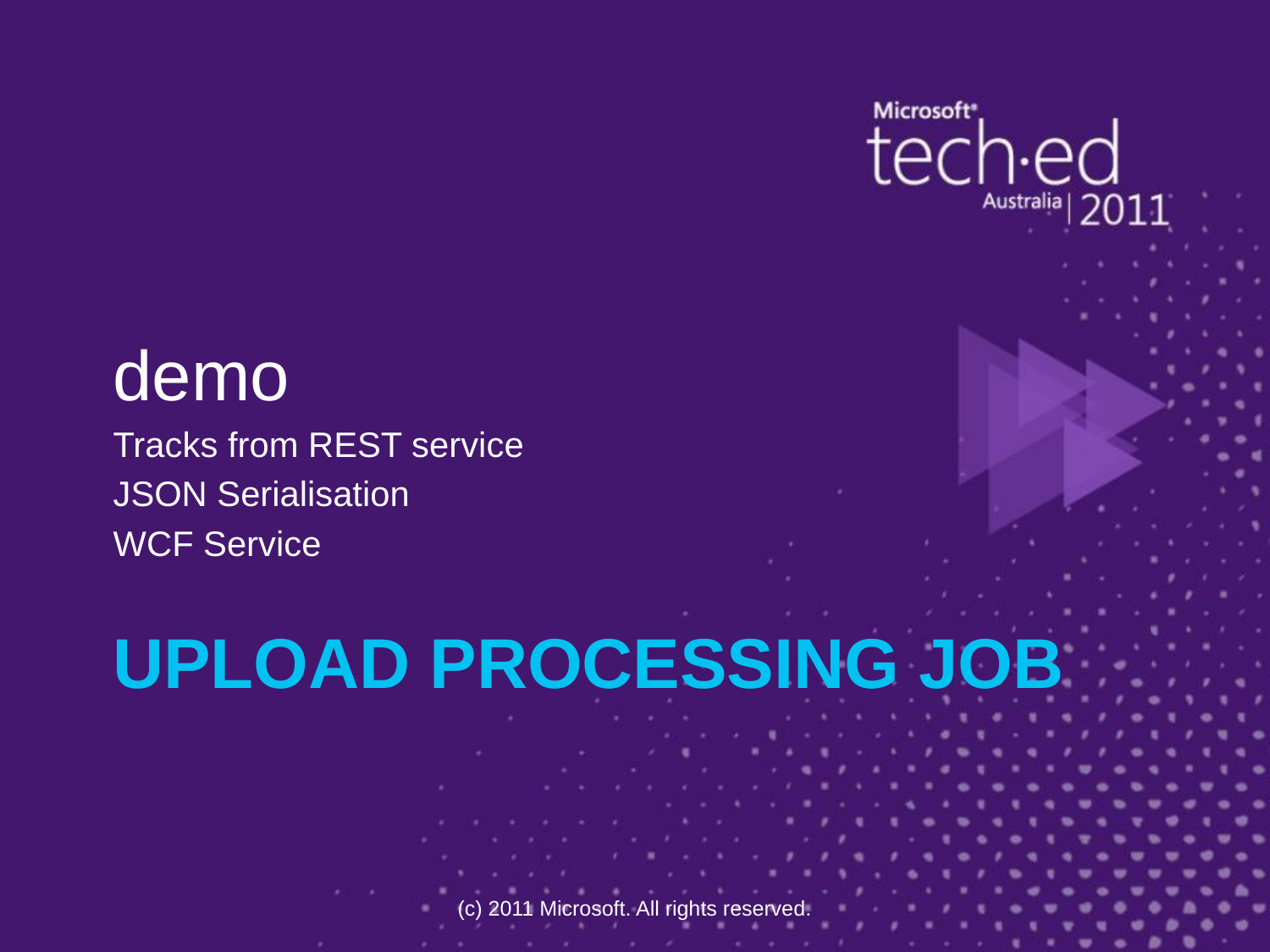

demo
Tracks from REST service
JSON Serialisation
WCF Service
# Upload Processing Job
(c) 2011 Microsoft. All rights reserved.